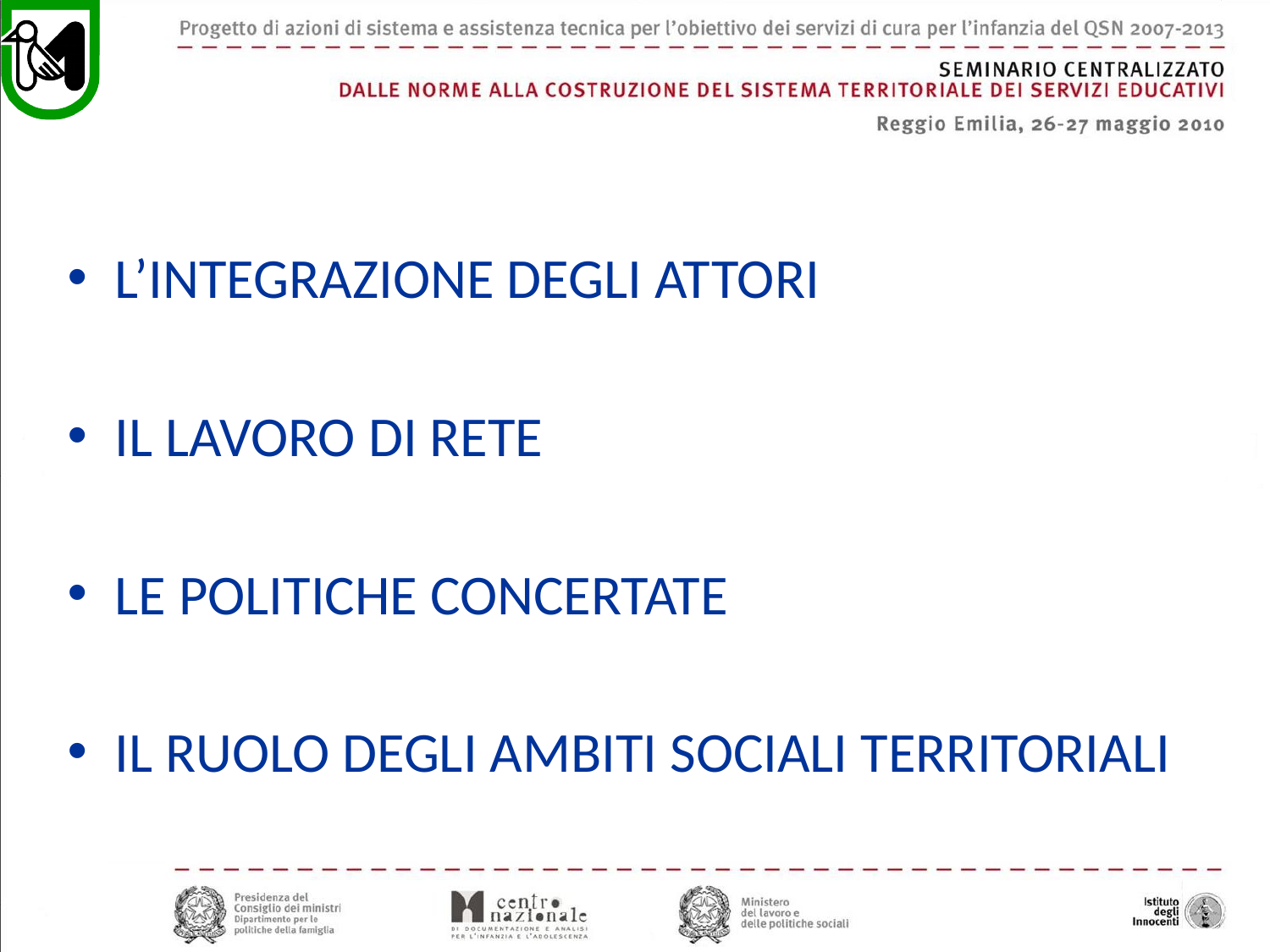

L’INTEGRAZIONE DEGLI ATTORI

IL LAVORO DI RETE

LE POLITICHE CONCERTATE

IL RUOLO DEGLI AMBITI SOCIALI TERRITORIALI